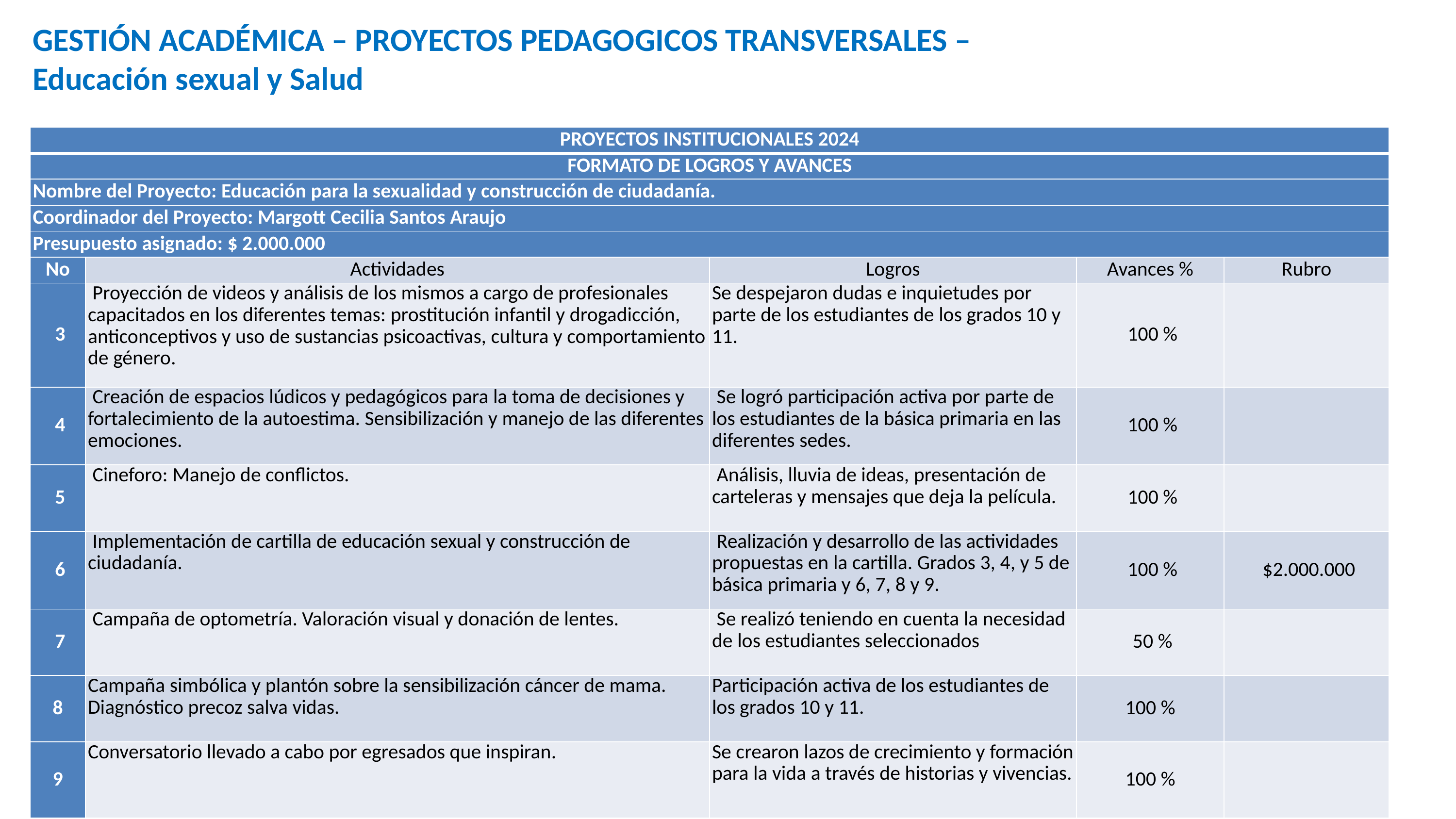

GESTIÓN ACADÉMICA – PROYECTOS PEDAGOGICOS TRANSVERSALES –
Educación sexual y Salud
| PROYECTOS INSTITUCIONALES 2024 |  |  |  |  |
| --- | --- | --- | --- | --- |
| FORMATO DE LOGROS Y AVANCES |  |  |  |  |
| Nombre del Proyecto: Educación para la sexualidad y construcción de ciudadanía. |  |  |  |  |
| Coordinador del Proyecto: Margott Cecilia Santos Araujo |  |  |  |  |
| Presupuesto asignado: $ 2.000.000 |  |  |  |  |
| No | Actividades | Logros | Avances % | Rubro |
| 3 | Proyección de videos y análisis de los mismos a cargo de profesionales capacitados en los diferentes temas: prostitución infantil y drogadicción, anticonceptivos y uso de sustancias psicoactivas, cultura y comportamiento de género. | Se despejaron dudas e inquietudes por parte de los estudiantes de los grados 10 y 11. | 100 % |  |
| 4 | Creación de espacios lúdicos y pedagógicos para la toma de decisiones y fortalecimiento de la autoestima. Sensibilización y manejo de las diferentes emociones. | Se logró participación activa por parte de los estudiantes de la básica primaria en las diferentes sedes. | 100 % |  |
| 5 | Cineforo: Manejo de conflictos. | Análisis, lluvia de ideas, presentación de carteleras y mensajes que deja la película. | 100 % |  |
| 6 | Implementación de cartilla de educación sexual y construcción de ciudadanía. | Realización y desarrollo de las actividades propuestas en la cartilla. Grados 3, 4, y 5 de básica primaria y 6, 7, 8 y 9. | 100 % | $2.000.000 |
| 7 | Campaña de optometría. Valoración visual y donación de lentes. | Se realizó teniendo en cuenta la necesidad de los estudiantes seleccionados | 50 % |  |
| 8 | Campaña simbólica y plantón sobre la sensibilización cáncer de mama. Diagnóstico precoz salva vidas. | Participación activa de los estudiantes de los grados 10 y 11. | 100 % |  |
| 9 | Conversatorio llevado a cabo por egresados que inspiran. | Se crearon lazos de crecimiento y formación para la vida a través de historias y vivencias. | 100 % |  |